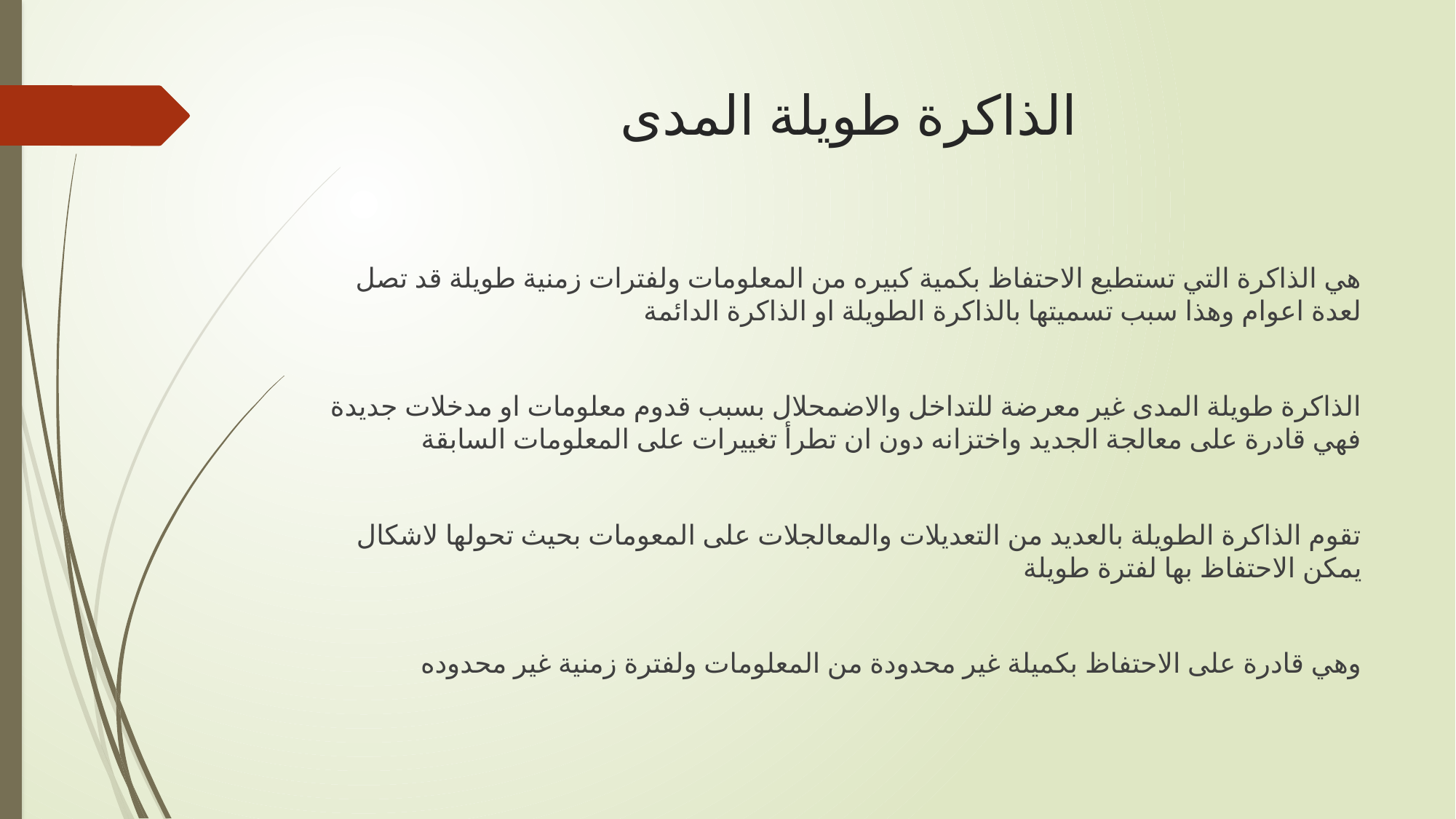

# الذاكرة طويلة المدى
هي الذاكرة التي تستطيع الاحتفاظ بكمية كبيره من المعلومات ولفترات زمنية طويلة قد تصل لعدة اعوام وهذا سبب تسميتها بالذاكرة الطويلة او الذاكرة الدائمة

الذاكرة طويلة المدى غير معرضة للتداخل والاضمحلال بسبب قدوم معلومات او مدخلات جديدة فهي قادرة على معالجة الجديد واختزانه دون ان تطرأ تغييرات على المعلومات السابقة

تقوم الذاكرة الطويلة بالعديد من التعديلات والمعالجلات على المعومات بحيث تحولها لاشكال يمكن الاحتفاظ بها لفترة طويلة

وهي قادرة على الاحتفاظ بكميلة غير محدودة من المعلومات ولفترة زمنية غير محدوده